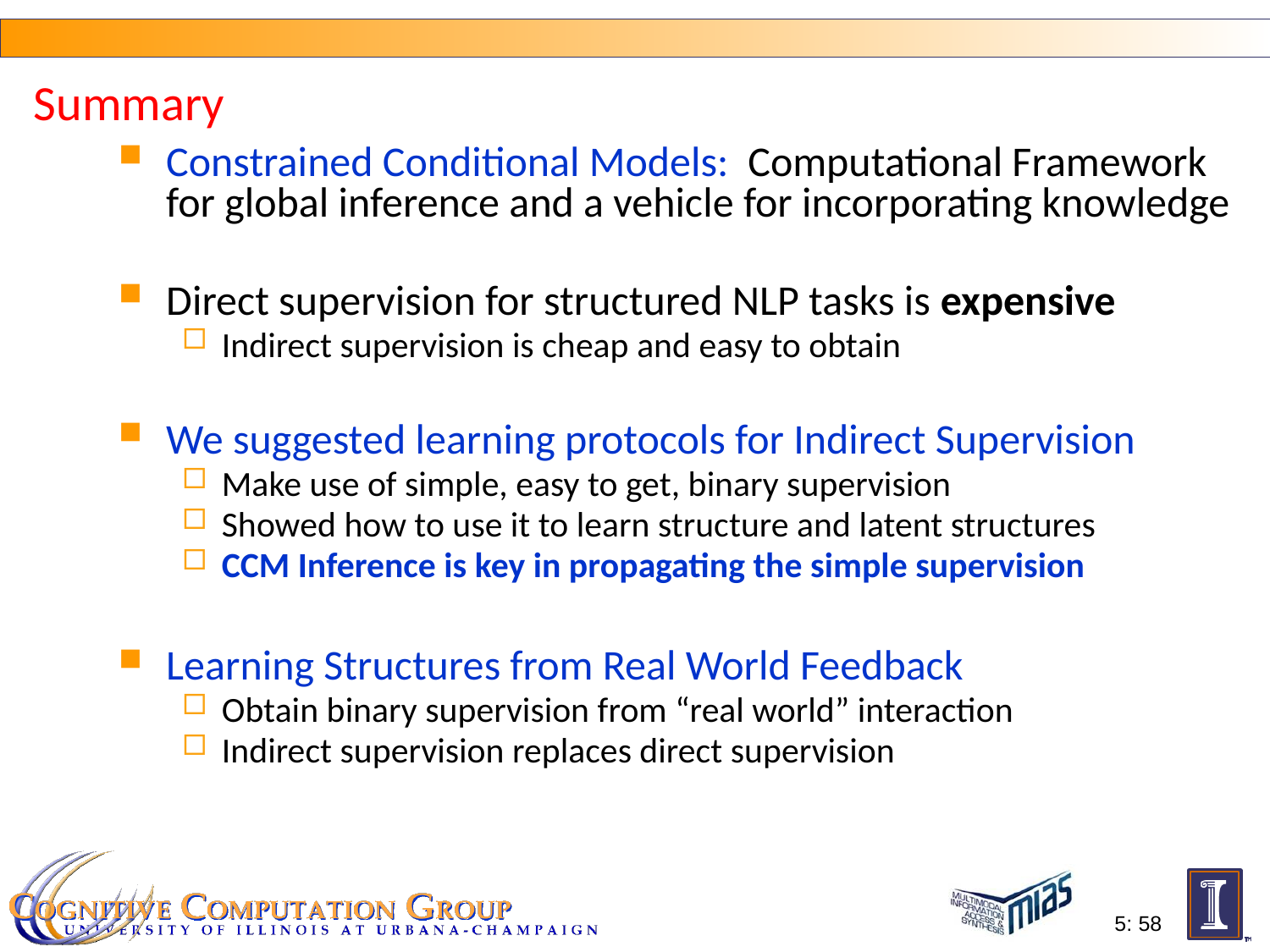

Summary
Constrained Conditional Models:  Computational Framework for global inference and a vehicle for incorporating knowledge

Direct supervision for structured NLP tasks is expensive
Indirect supervision is cheap and easy to obtain

We suggested learning protocols for Indirect Supervision
Make use of simple, easy to get, binary supervision
Showed how to use it to learn structure and latent structures
CCM Inference is key in propagating the simple supervision

Learning Structures from Real World Feedback
Obtain binary supervision from “real world” interaction
Indirect supervision replaces direct supervision
5: 58